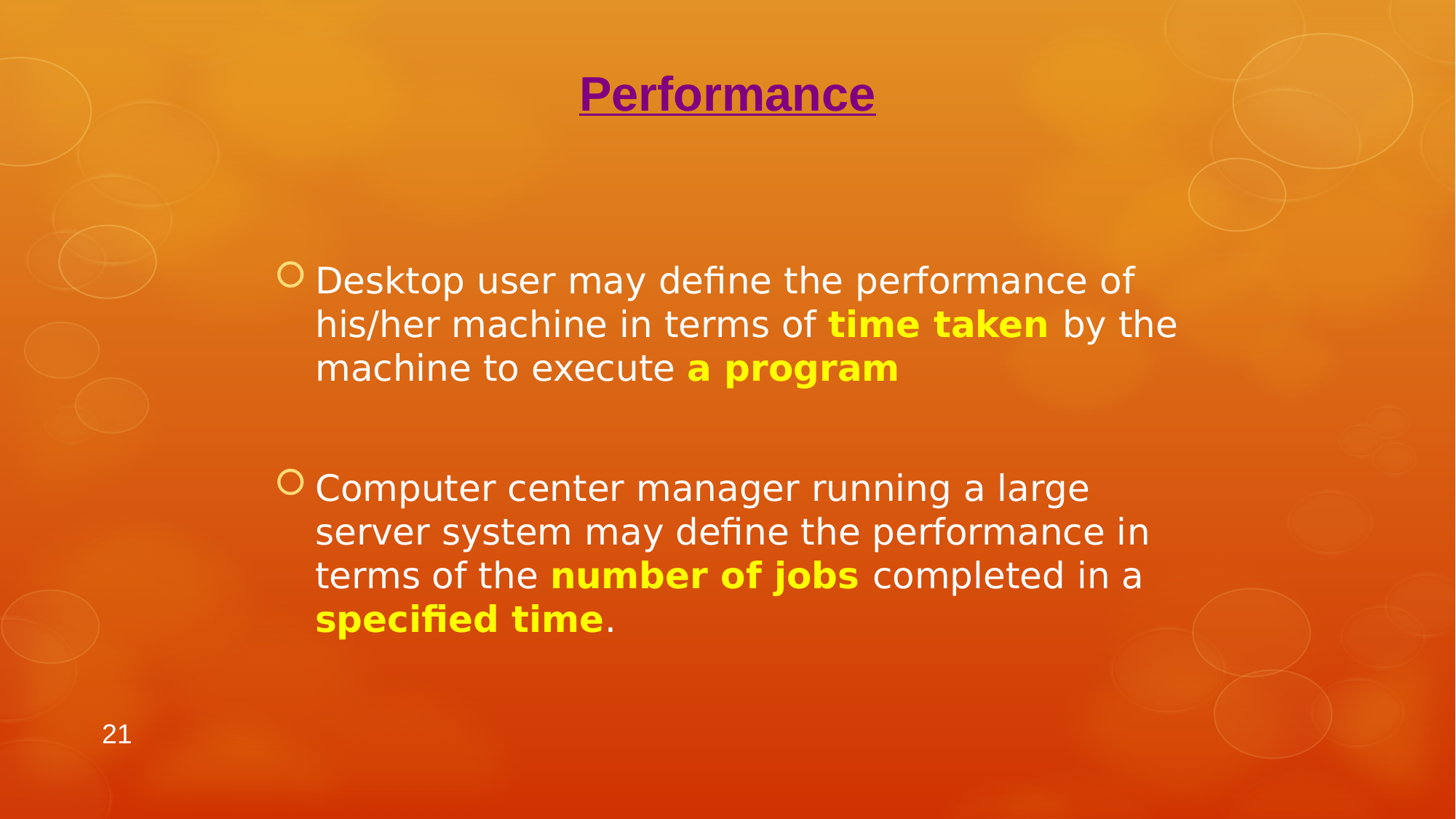

Performance
Desktop user may define the performance of his/her machine in terms of time taken by the machine to execute a program

Computer center manager running a large server system may define the performance in terms of the number of jobs completed in a specified time.
21